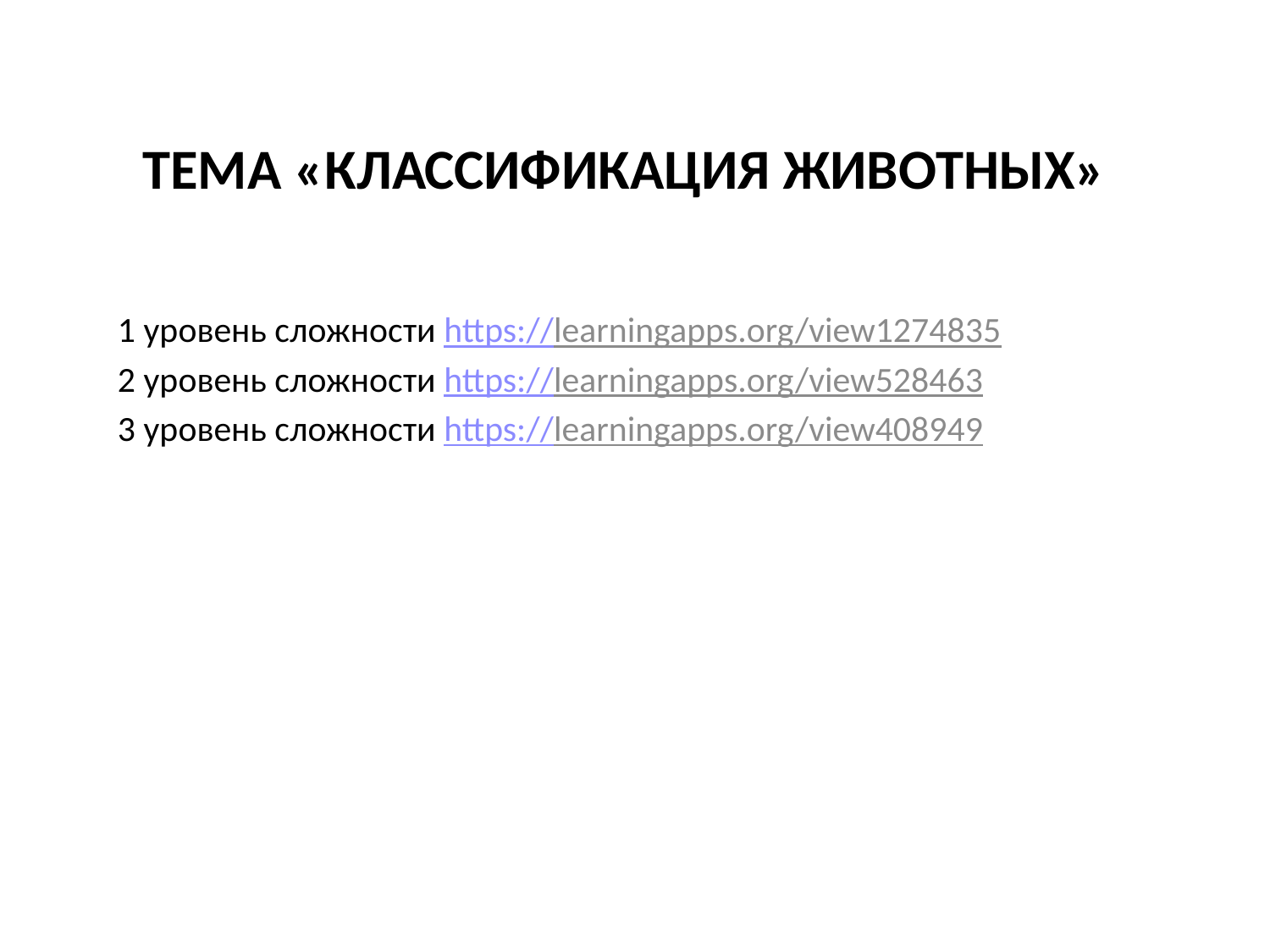

# Тема «классификация животных»
1 уровень сложности https://learningapps.org/view1274835
2 уровень сложности https://learningapps.org/view528463
3 уровень сложности https://learningapps.org/view408949